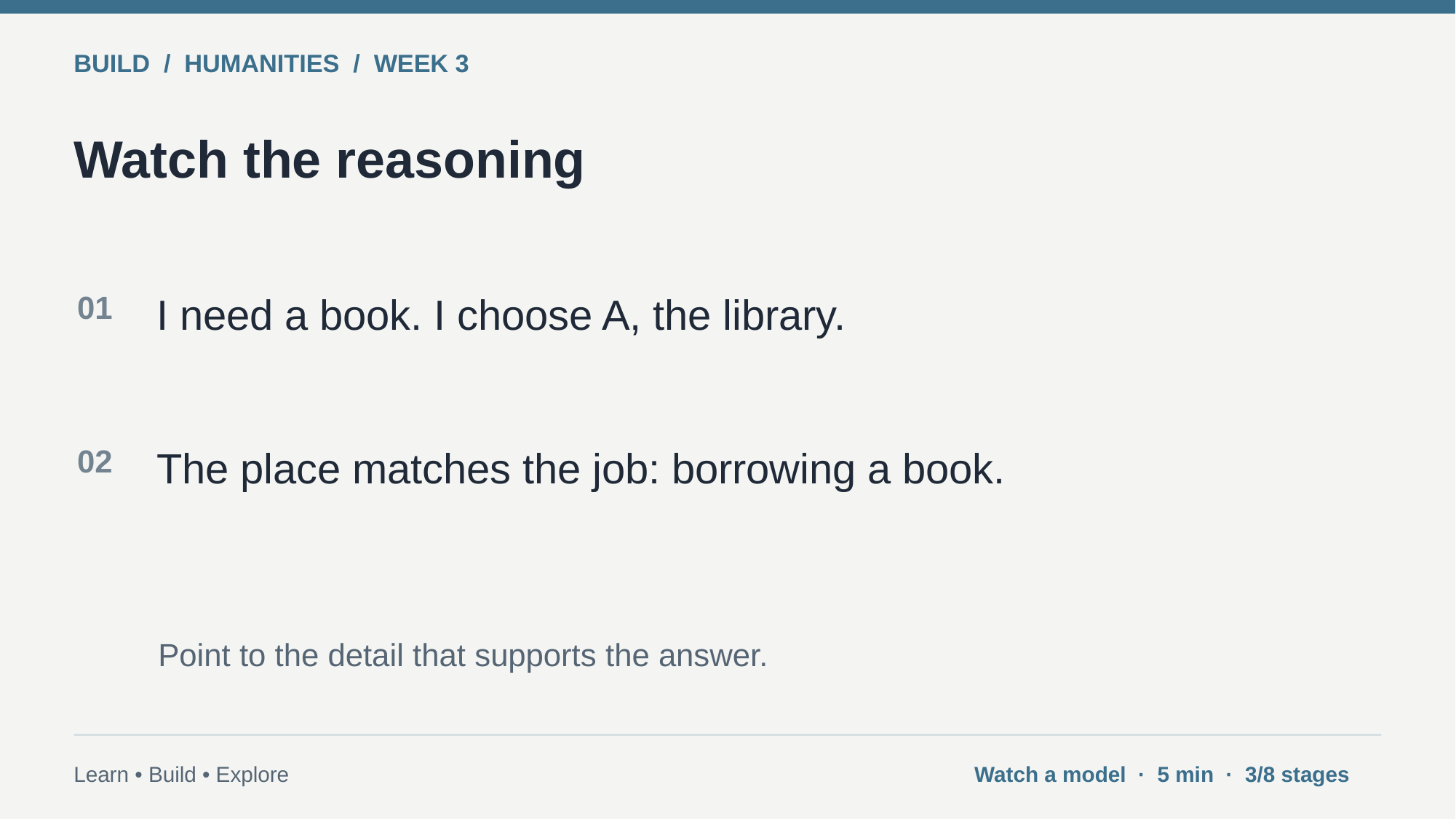

BUILD  /  HUMANITIES  /  WEEK 3
Watch the reasoning
01
I need a book. I choose A, the library.
02
The place matches the job: borrowing a book.
Point to the detail that supports the answer.

Learn • Build • Explore
Watch a model  ·  5 min  ·  3/8 stages